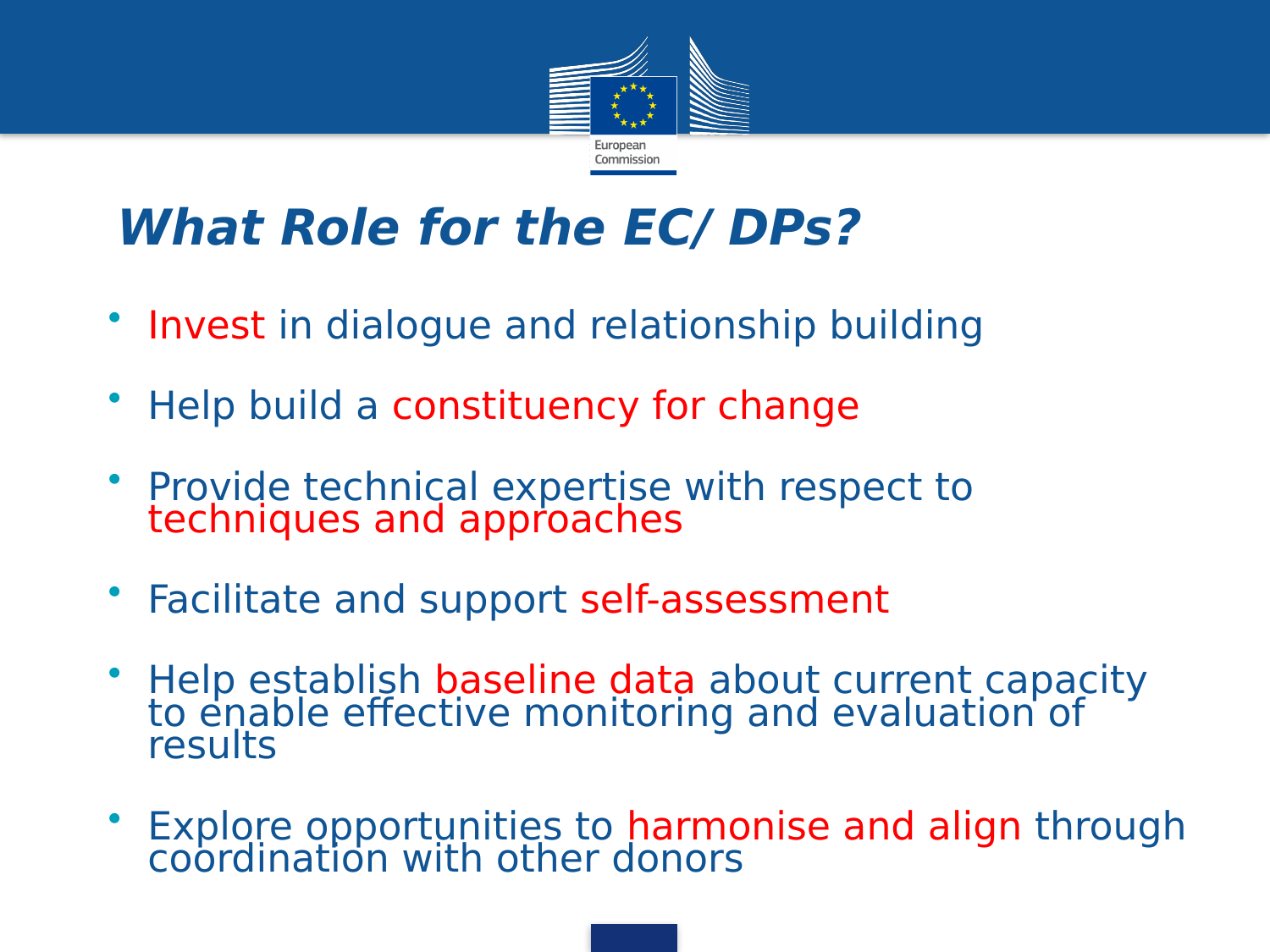

# What Role for the EC/ DPs?
Invest in dialogue and relationship building

Help build a constituency for change

Provide technical expertise with respect to techniques and approaches

Facilitate and support self-assessment

Help establish baseline data about current capacity to enable effective monitoring and evaluation of results

Explore opportunities to harmonise and align through coordination with other donors